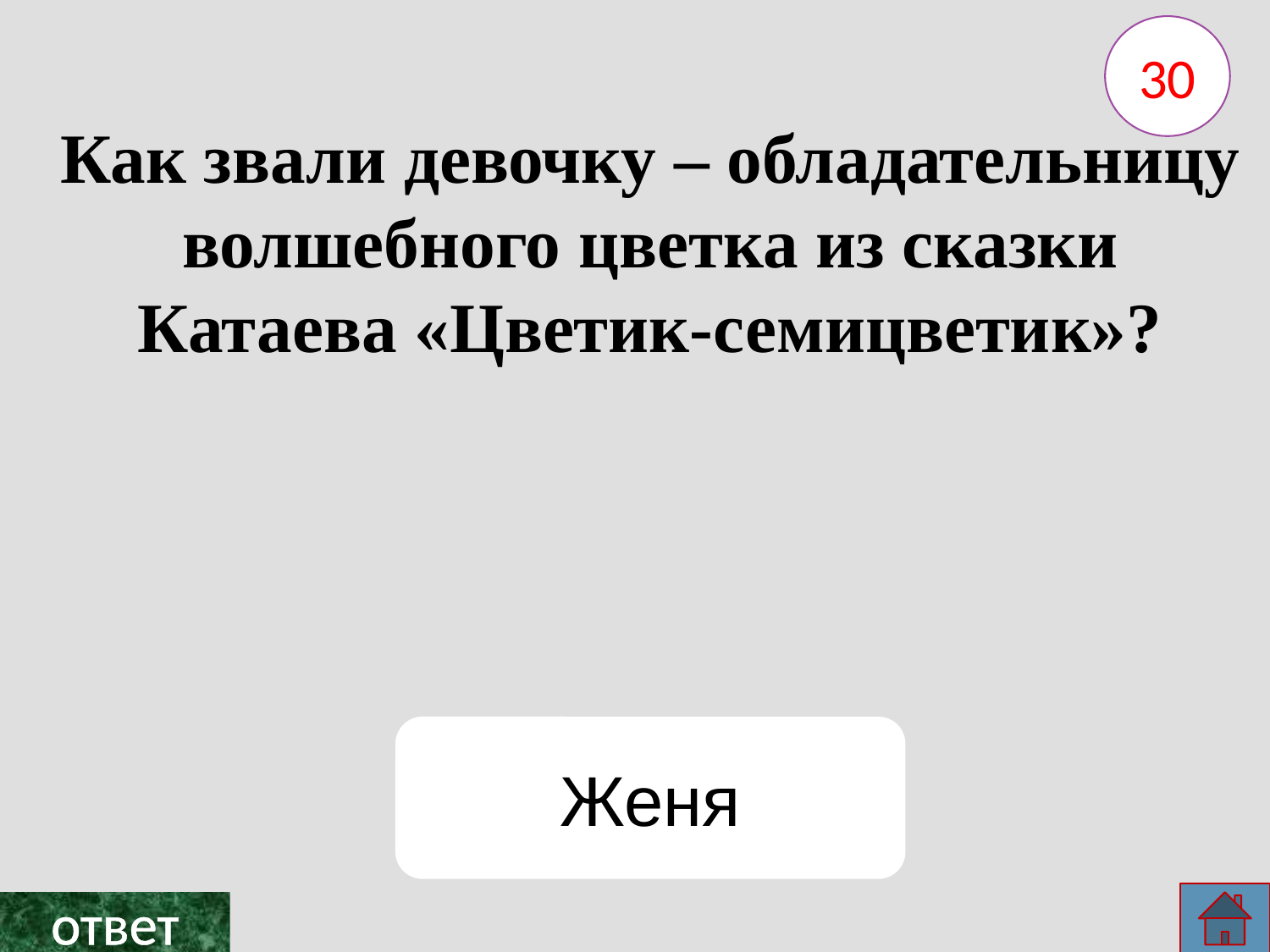

30
Как звали девочку – обладательницу волшебного цветка из сказки Катаева «Цветик-семицветик»?
Женя

ответ